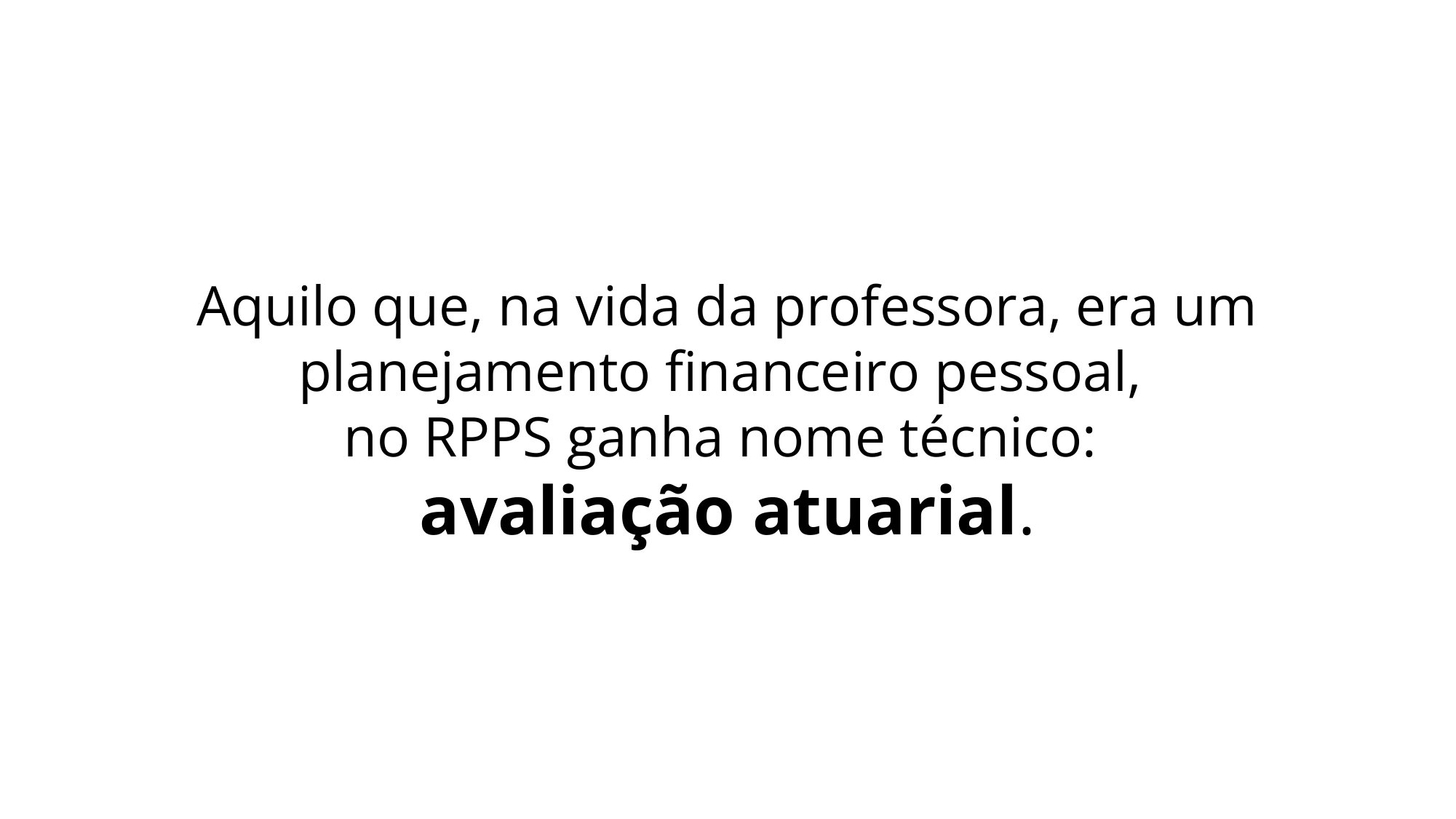

Aquilo que, na vida da professora, era um planejamento financeiro pessoal,
no RPPS ganha nome técnico:
avaliação atuarial.